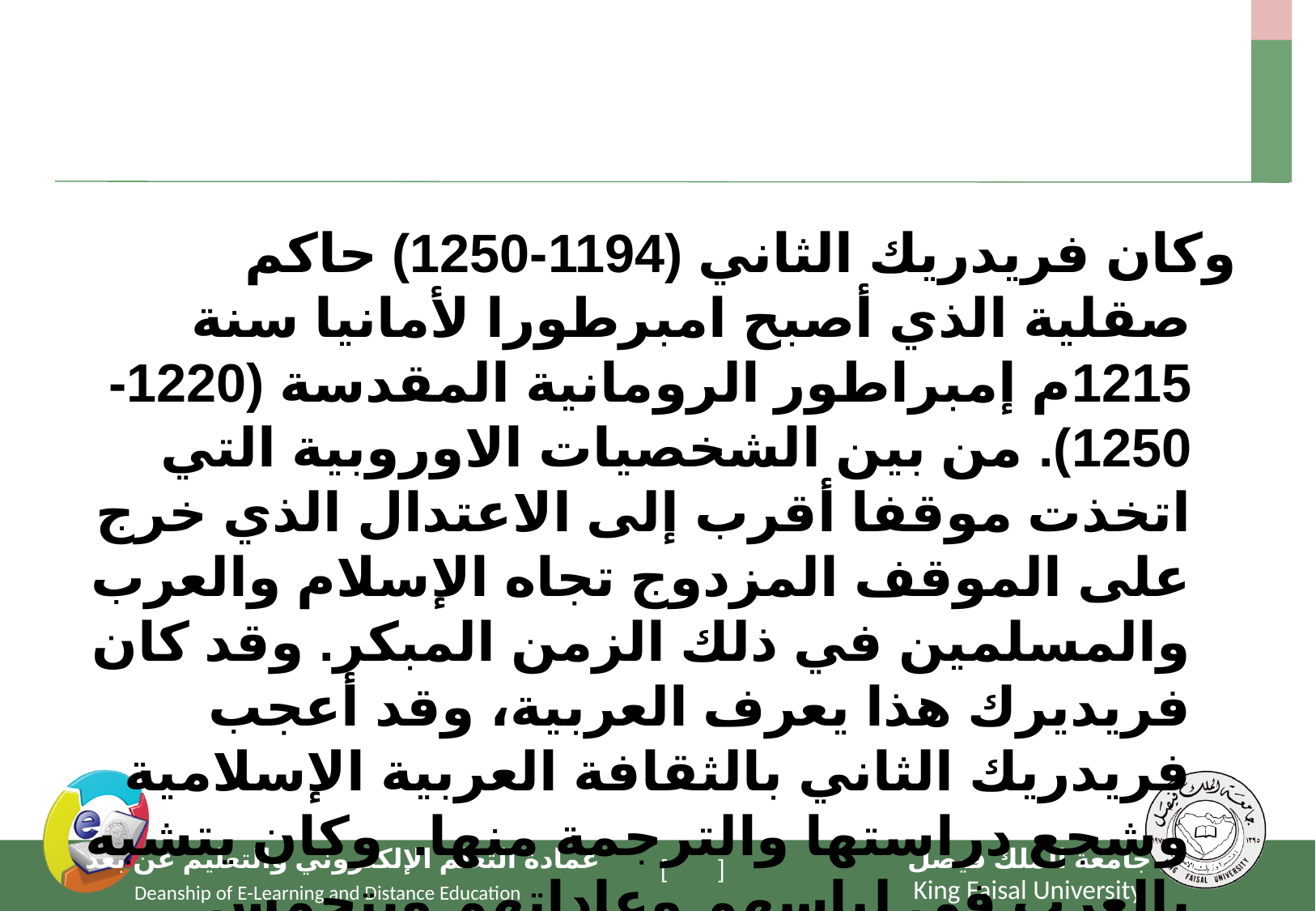

#
وكان فريدريك الثاني (1194-1250) حاكم صقلية الذي أصبح امبرطورا لأمانيا سنة 1215م إمبراطور الرومانية المقدسة (1220-1250). من بين الشخصيات الاوروبية التي اتخذت موقفا أقرب إلى الاعتدال الذي خرج على الموقف المزدوج تجاه الإسلام والعرب والمسلمين في ذلك الزمن المبكر. وقد كان فريديرك هذا يعرف العربية، وقد أعجب فريدريك الثاني بالثقافة العربية الإسلامية وشجع دراستها والترجمة منها.  وكان يتشبه بالعرب في لباسهم وعاداتهم ويتحمس للعلوم العربية، وقد كانت هذه العلوم في قصره في بالرمو (Palermo) وأصبحت صقلية في عهده مركزًا هامًا لانتقال العلوم العربية إلى أوروبا.